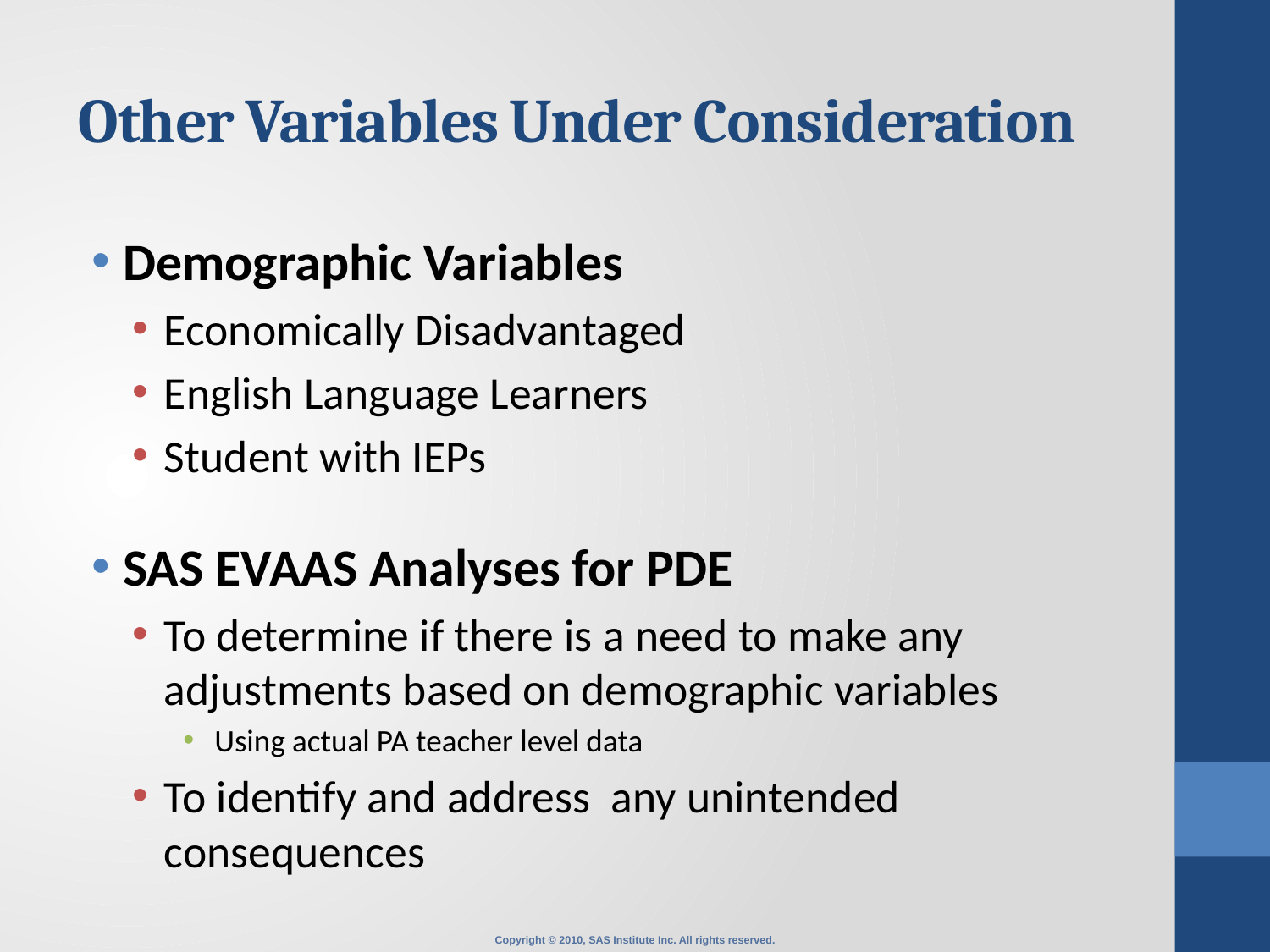

# Other Variables Under Consideration
Demographic Variables
Economically Disadvantaged
English Language Learners
Student with IEPs

SAS EVAAS Analyses for PDE
To determine if there is a need to make any adjustments based on demographic variables
Using actual PA teacher level data
To identify and address  any unintended consequences